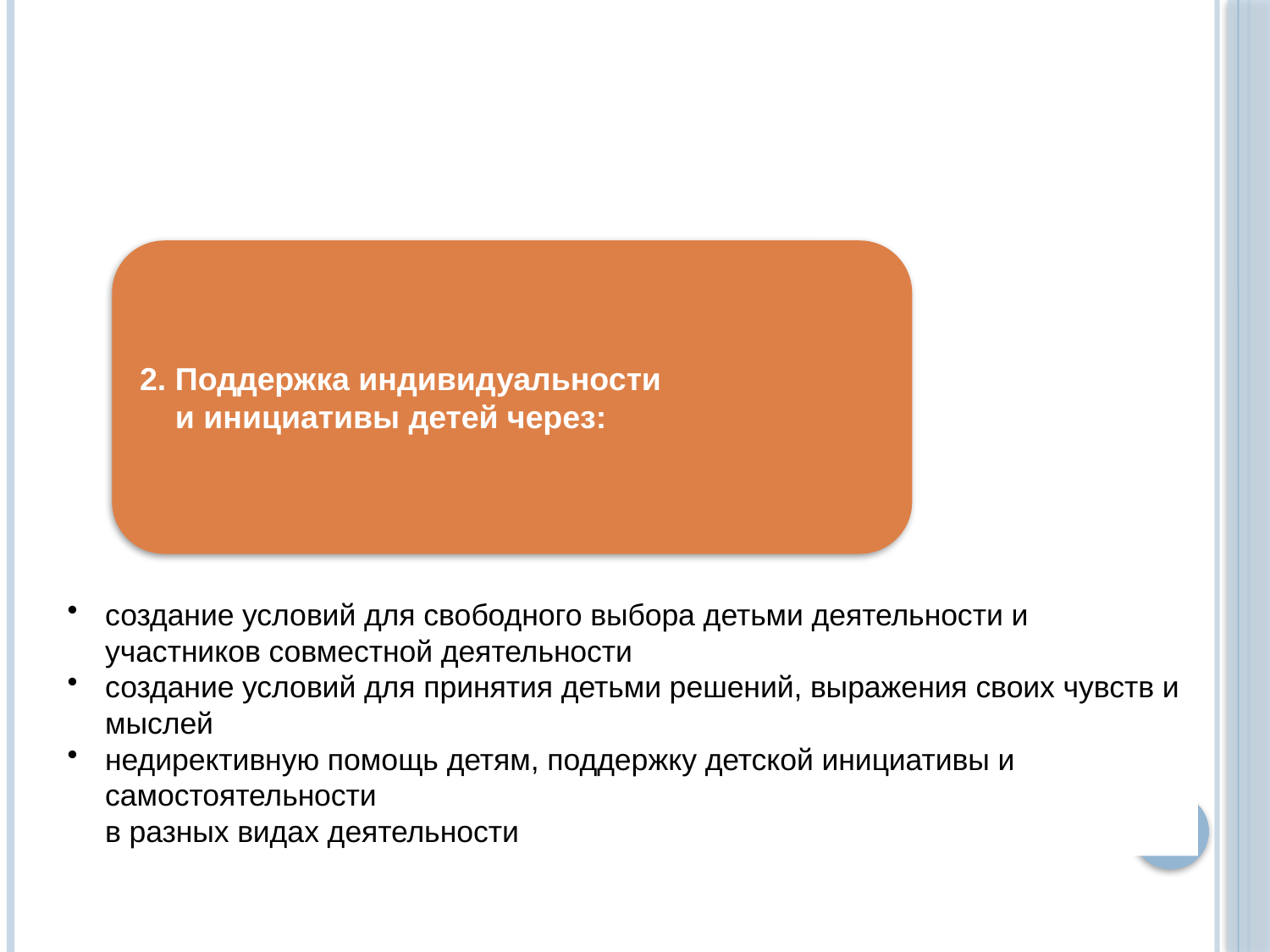

Психолого-педагогические условия реализации Программы
#
2. Поддержка индивидуальности
    и инициативы детей через:
создание условий для свободного выбора детьми деятельности и участников совместной деятельности
создание условий для принятия детьми решений, выражения своих чувств и мыслей
6